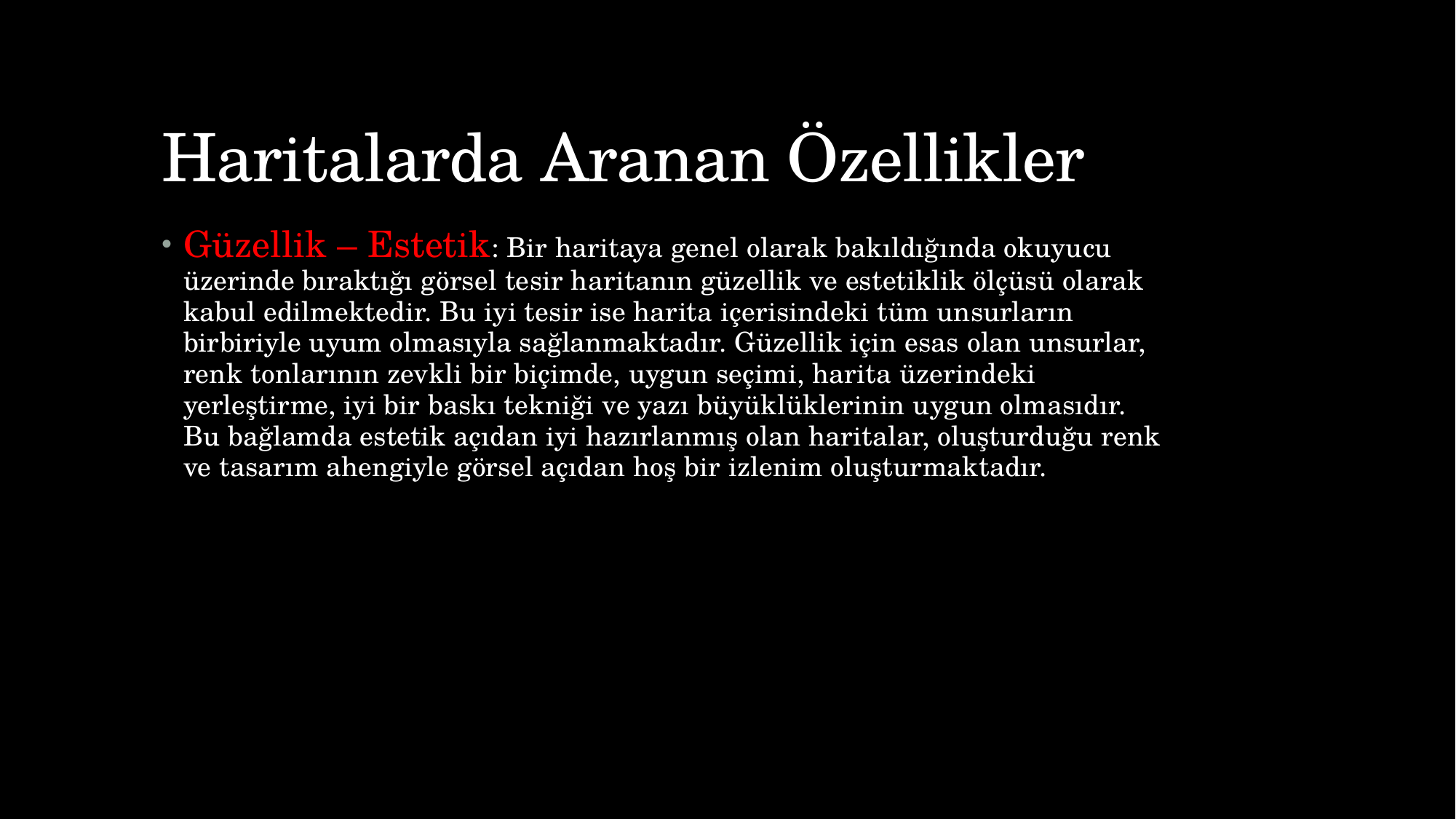

# Haritalarda Aranan Özellikler
Güzellik – Estetik: Bir haritaya genel olarak bakıldığında okuyucu üzerinde bıraktığı görsel tesir haritanın güzellik ve estetiklik ölçüsü olarak kabul edilmektedir. Bu iyi tesir ise harita içerisindeki tüm unsurların birbiriyle uyum olmasıyla sağlanmaktadır. Güzellik için esas olan unsurlar, renk tonlarının zevkli bir biçimde, uygun seçimi, harita üzerindeki yerleştirme, iyi bir baskı tekniği ve yazı büyüklüklerinin uygun olmasıdır. Bu bağlamda estetik açıdan iyi hazırlanmış olan haritalar, oluşturduğu renk ve tasarım ahengiyle görsel açıdan hoş bir izlenim oluşturmaktadır.